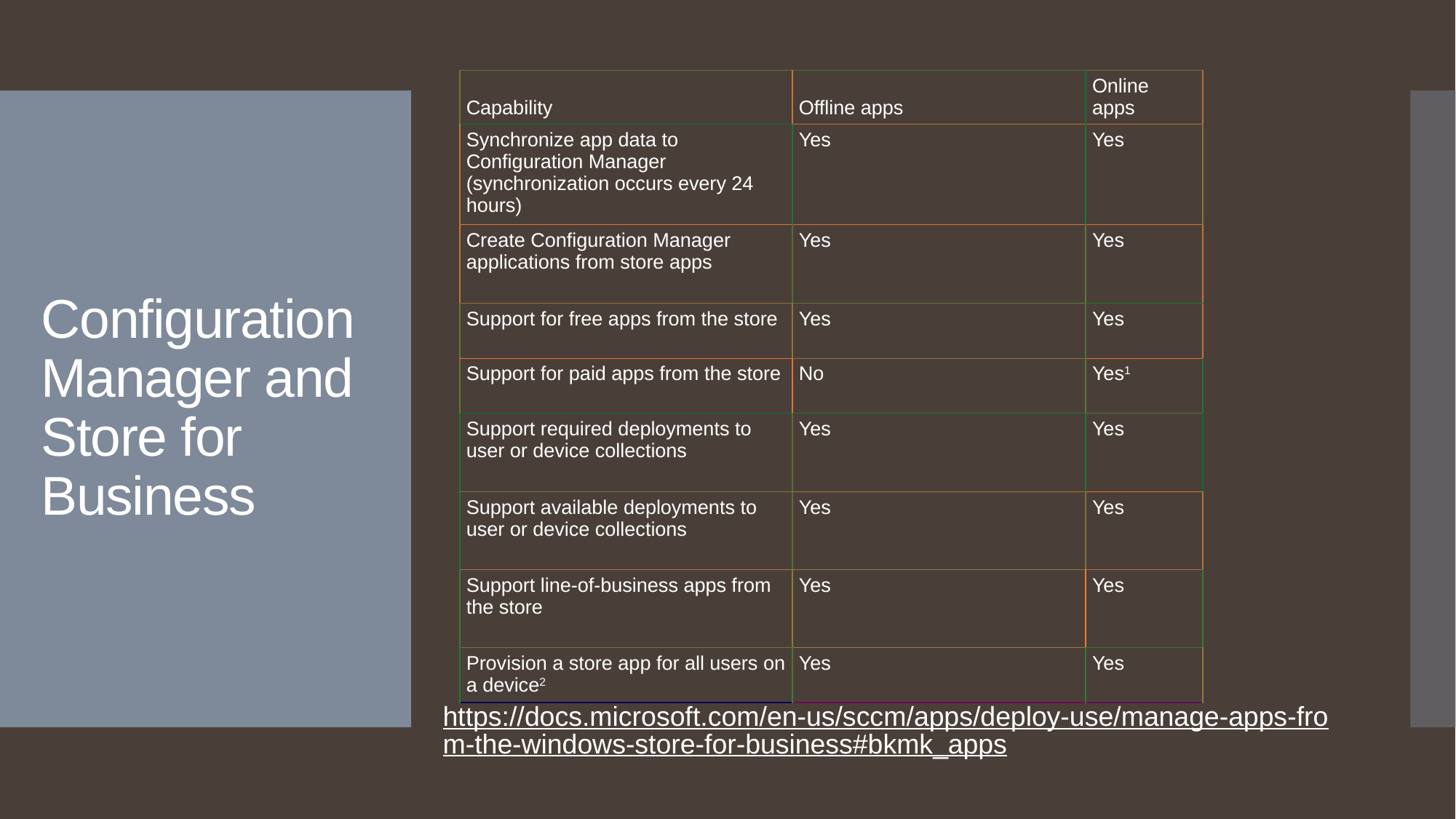

| Capability | Offline apps | Online apps |
| --- | --- | --- |
| Synchronize app data to Configuration Manager (synchronization occurs every 24 hours) | Yes | Yes |
| Create Configuration Manager applications from store apps | Yes | Yes |
| Support for free apps from the store | Yes | Yes |
| Support for paid apps from the store | No | Yes1 |
| Support required deployments to user or device collections | Yes | Yes |
| Support available deployments to user or device collections | Yes | Yes |
| Support line-of-business apps from the store | Yes | Yes |
| Provision a store app for all users on a device2 | Yes | Yes |
# Configuration Manager and Store for Business
https://docs.microsoft.com/en-us/sccm/apps/deploy-use/manage-apps-from-the-windows-store-for-business#bkmk_apps